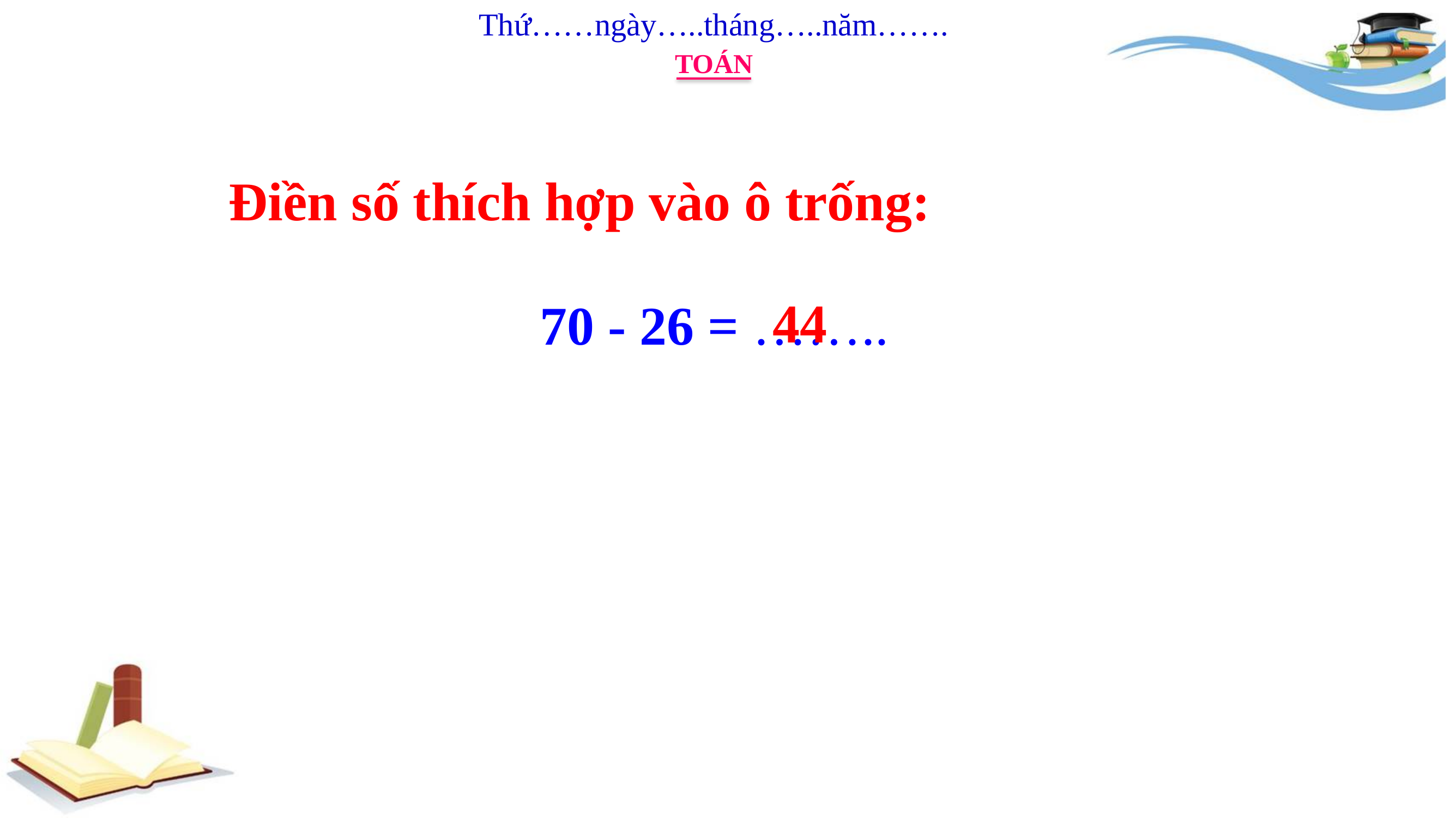

Thứ……ngày…..tháng…..năm…….
TOÁN
Điền số thích hợp vào ô trống:
44
70 - 26 = ……..